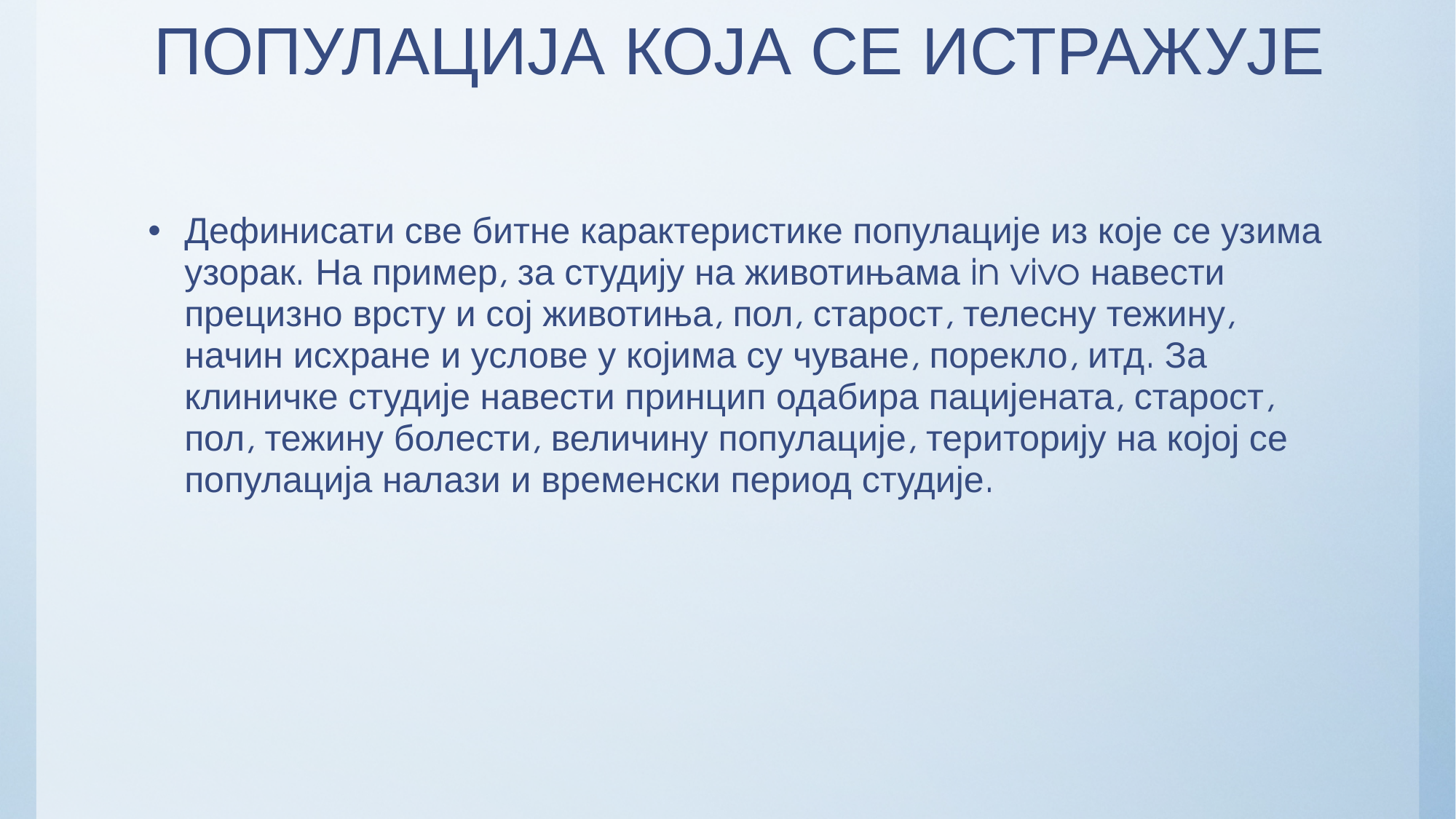

# ПОПУЛАЦИЈА КОЈА СЕ ИСТРАЖУЈЕ
Дефинисати све битне карактеристике популације из које се узима узорак. На пример, за студију на животињама in vivo навести прецизно врсту и сој животиња, пол, старост, телесну тежину, начин исхране и услове у којима су чуване, порекло, итд. За клиничке студије навести принцип одабира пацијената, старост, пол, тежину болести, величину популације, територију на којој се популација налази и временски период студије.